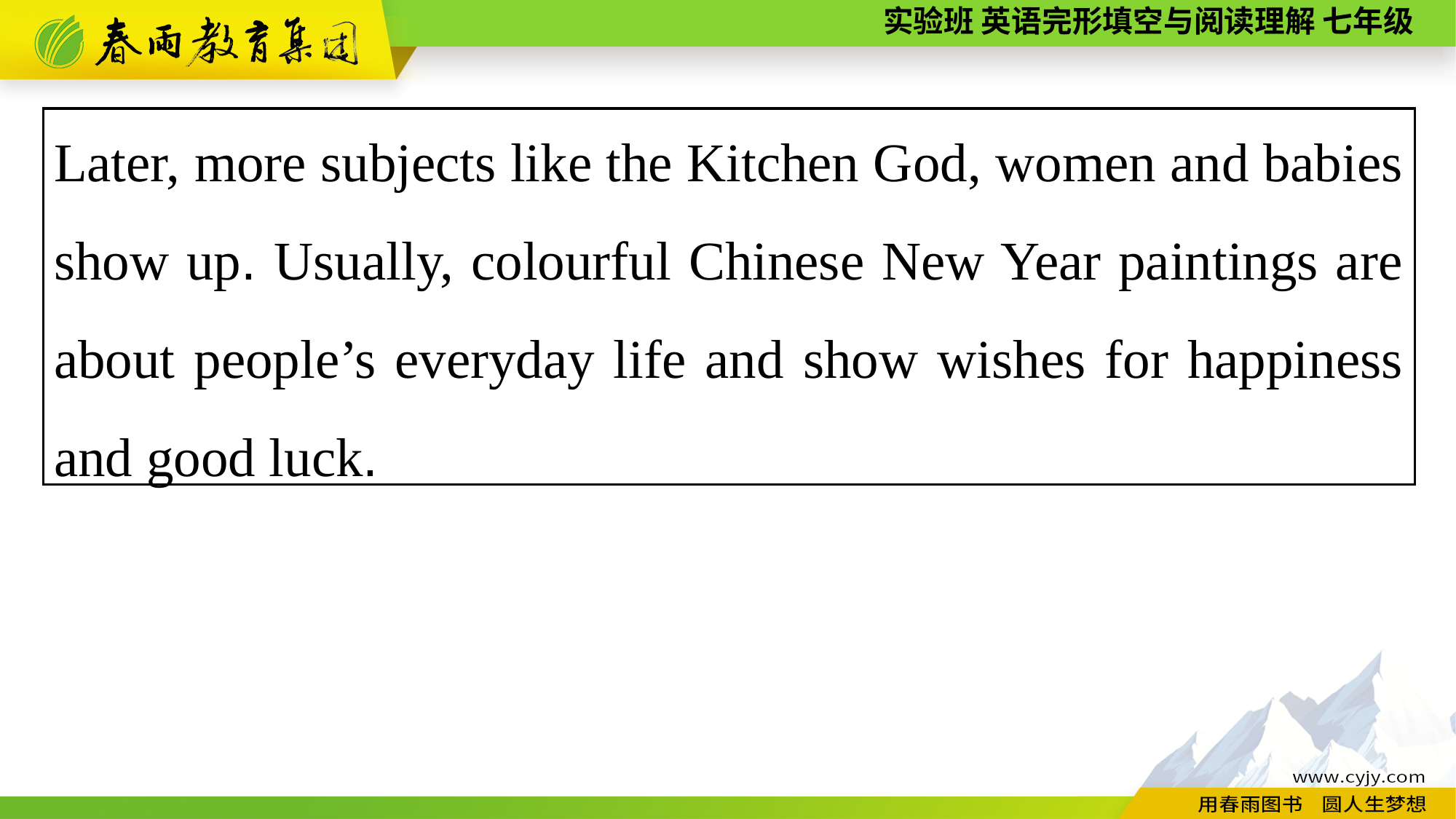

Later, more subjects like the Kitchen God, women and babies show up. Usually, colourful Chinese New Year paintings are about people’s everyday life and show wishes for happiness and good luck.